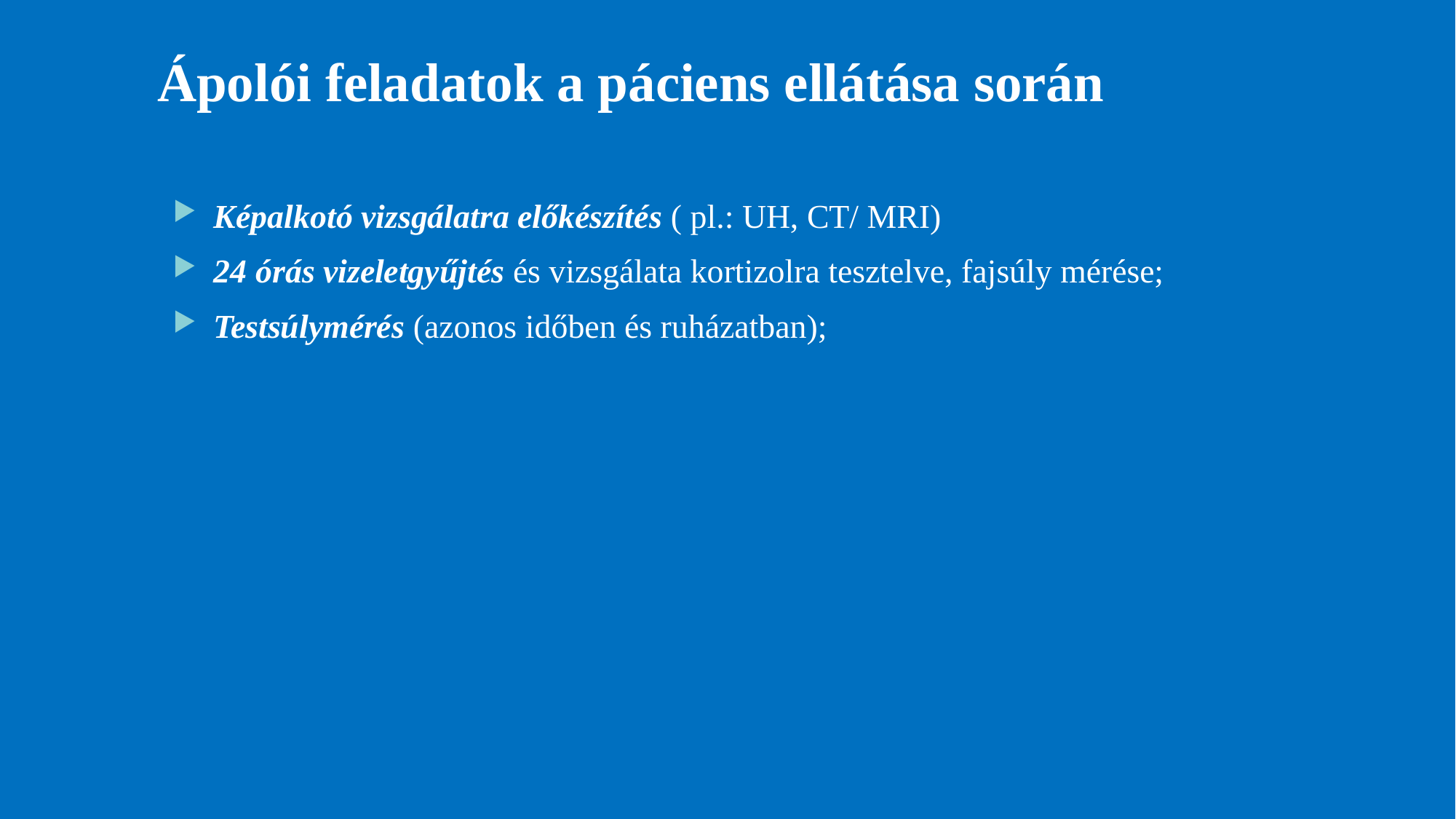

# Ápolói feladatok a páciens ellátása során
Képalkotó vizsgálatra előkészítés ( pl.: UH, CT/ MRI)
24 órás vizeletgyűjtés és vizsgálata kortizolra tesztelve, fajsúly mérése;
Testsúlymérés (azonos időben és ruházatban);